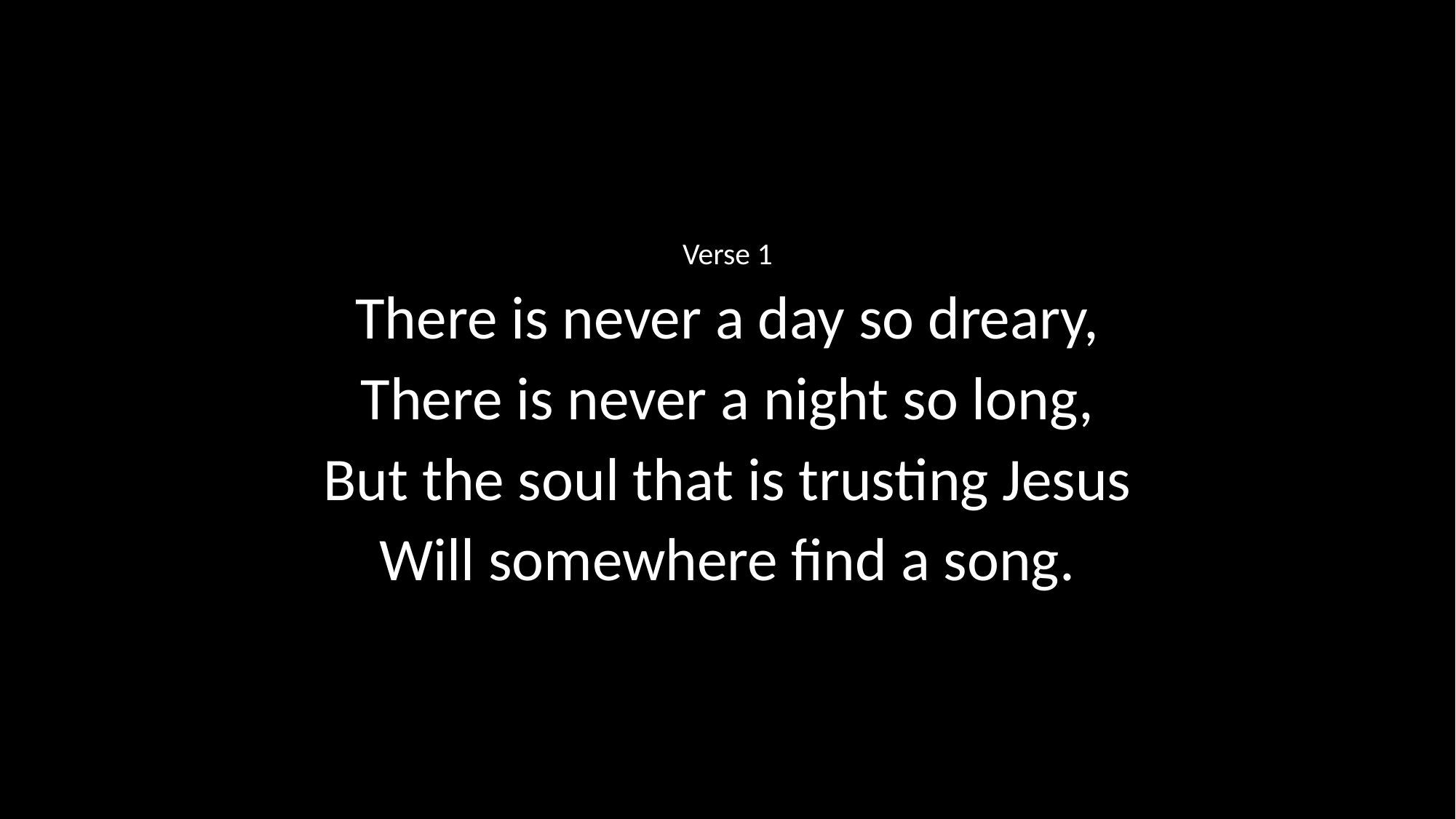

Verse 1
There is never a day so dreary,
There is never a night so long,
But the soul that is trusting Jesus
Will somewhere find a song.